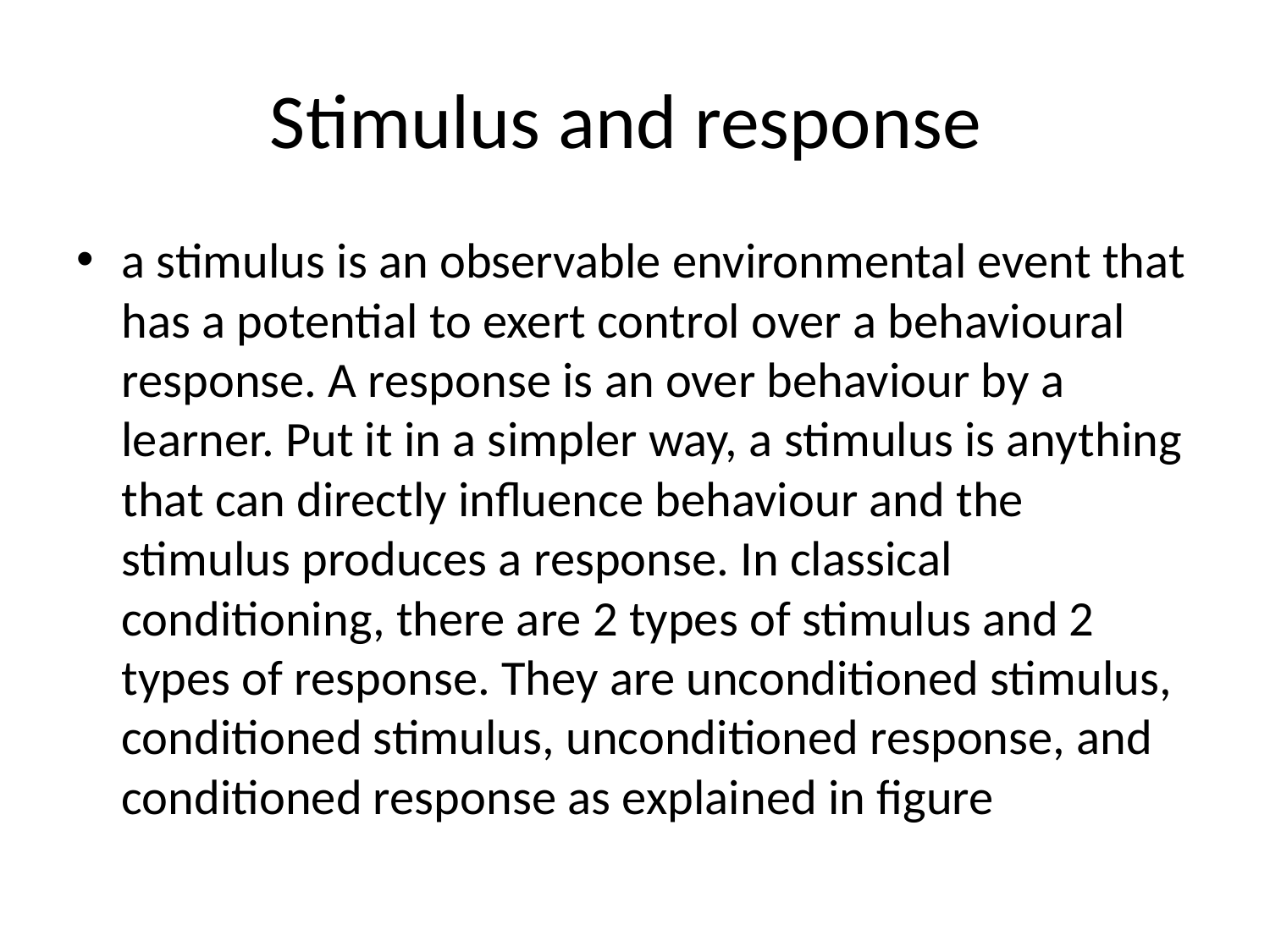

# Stimulus and response
a stimulus is an observable environmental event that has a potential to exert control over a behavioural response. A response is an over behaviour by a learner. Put it in a simpler way, a stimulus is anything that can directly influence behaviour and the stimulus produces a response. In classical conditioning, there are 2 types of stimulus and 2 types of response. They are unconditioned stimulus, conditioned stimulus, unconditioned response, and conditioned response as explained in figure